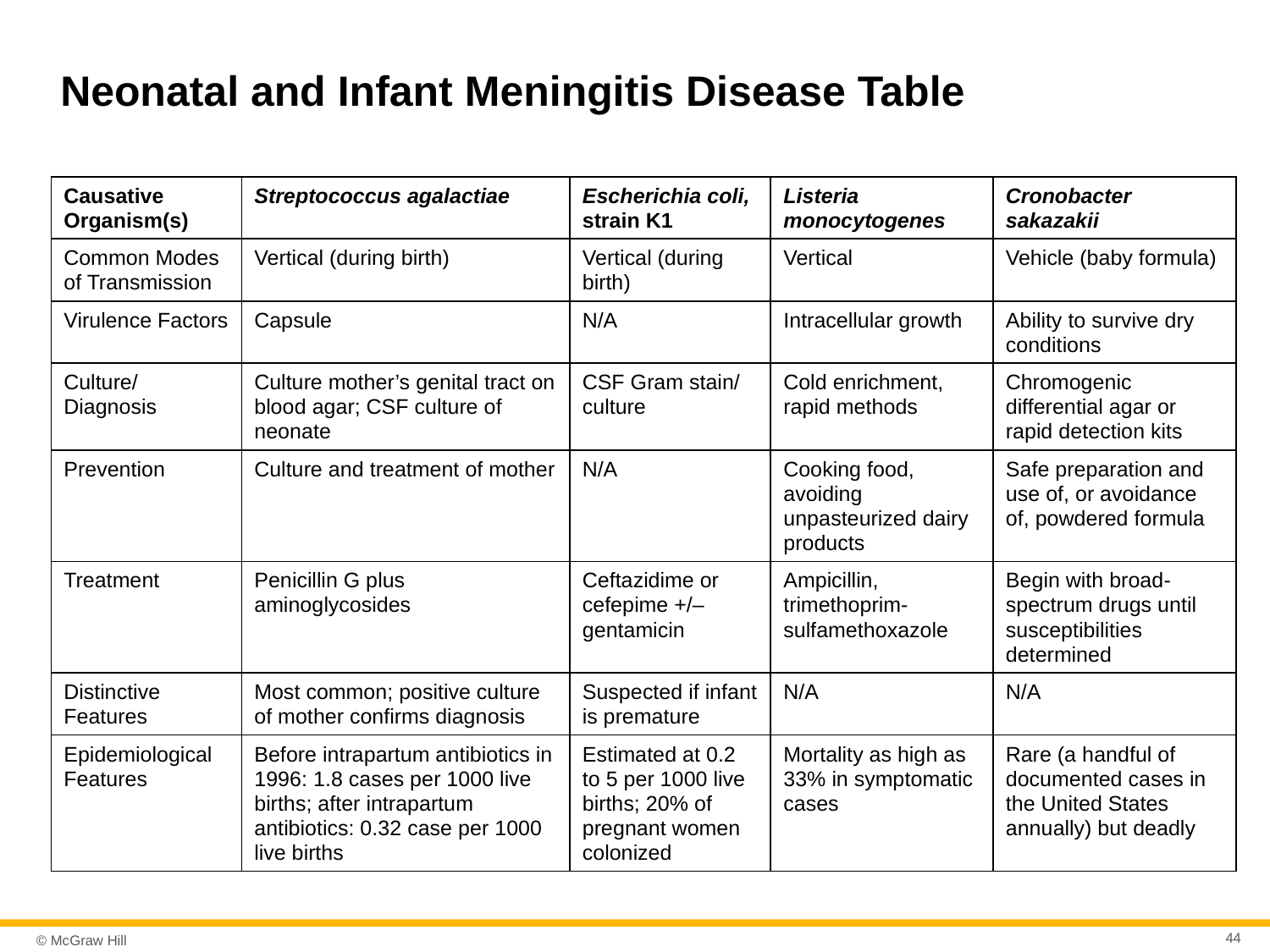

# Neonatal and Infant Meningitis Disease Table
| Causative Organism(s) | Streptococcus agalactiae | Escherichia coli, strain K1 | Listeria monocytogenes | Cronobacter sakazakii |
| --- | --- | --- | --- | --- |
| Common Modes of Transmission | Vertical (during birth) | Vertical (during birth) | Vertical | Vehicle (baby formula) |
| Virulence Factors | Capsule | N/A | Intracellular growth | Ability to survive dry conditions |
| Culture/ Diagnosis | Culture mother’s genital tract on blood agar; CSF culture of neonate | CSF Gram stain/ culture | Cold enrichment, rapid methods | Chromogenic differential agar or rapid detection kits |
| Prevention | Culture and treatment of mother | N/A | Cooking food, avoiding unpasteurized dairy products | Safe preparation and use of, or avoidance of, powdered formula |
| Treatment | Penicillin G plus aminoglycosides | Ceftazidime or cefepime +/– gentamicin | Ampicillin, trimethoprim-sulfamethoxazole | Begin with broad-spectrum drugs until susceptibilities determined |
| Distinctive Features | Most common; positive culture of mother confirms diagnosis | Suspected if infant is premature | N/A | N/A |
| Epidemiological Features | Before intrapartum antibiotics in 1996: 1.8 cases per 1000 live births; after intrapartum antibiotics: 0.32 case per 1000 live births | Estimated at 0.2 to 5 per 1000 live births; 20% of pregnant women colonized | Mortality as high as 33% in symptomatic cases | Rare (a handful of documented cases in the United States annually) but deadly |